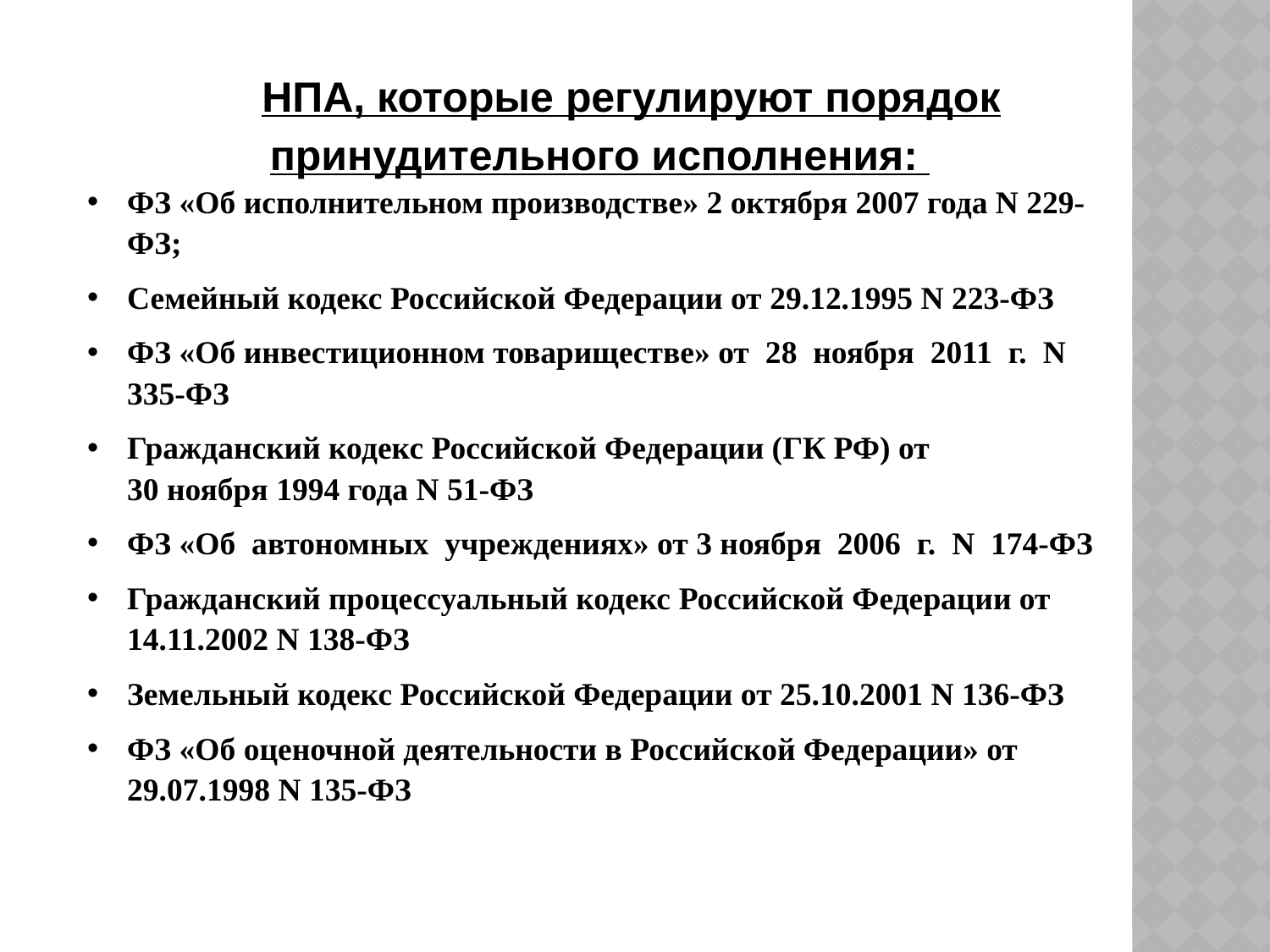

НПА, которые регулируют порядок принудительного исполнения:
ФЗ «Об исполнительном производстве» 2 октября 2007 года N 229-ФЗ;
Семейный кодекс Российской Федерации от 29.12.1995 N 223-ФЗ
ФЗ «Об инвестиционном товариществе» от  28  ноября  2011  г.  N  335-ФЗ
Гражданский кодекс Российской Федерации (ГК РФ) от 30 ноября 1994 года N 51-ФЗ
ФЗ «Об  автономных  учреждениях» от 3 ноября  2006  г.  N  174-ФЗ
Гражданский процессуальный кодекс Российской Федерации от 14.11.2002 N 138-ФЗ
Земельный кодекс Российской Федерации от 25.10.2001 N 136-ФЗ
ФЗ «Об оценочной деятельности в Российской Федерации» от 29.07.1998 N 135-ФЗ